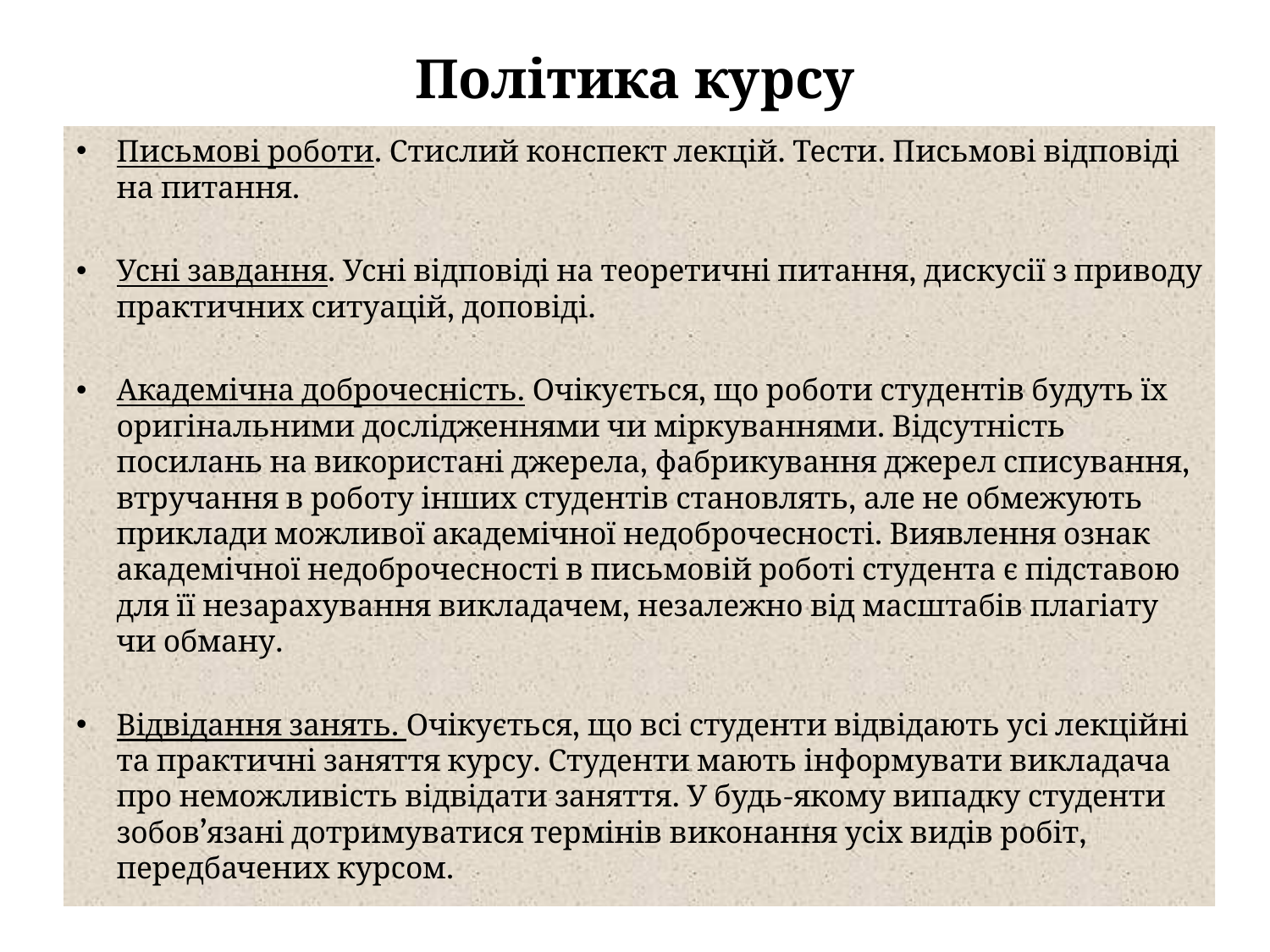

# Політика курсу
Письмові роботи. Стислий конспект лекцій. Тести. Письмові відповіді на питання.

Усні завдання. Усні відповіді на теоретичні питання, дискусії з приводу практичних ситуацій, доповіді.

Академічна доброчесність. Очікується, що роботи студентів будуть їх оригінальними дослідженнями чи міркуваннями. Відсутність посилань на використані джерела, фабрикування джерел списування, втручання в роботу інших студентів становлять, але не обмежують приклади можливої академічної недоброчесності. Виявлення ознак академічної недоброчесності в письмовій роботі студента є підставою для її незарахування викладачем, незалежно від масштабів плагіату чи обману.

Відвідання занять. Очікується, що всі студенти відвідають усі лекційні та практичні заняття курсу. Студенти мають інформувати викладача про неможливість відвідати заняття. У будь-якому випадку студенти зобов’язані дотримуватися термінів виконання усіх видів робіт, передбачених курсом.